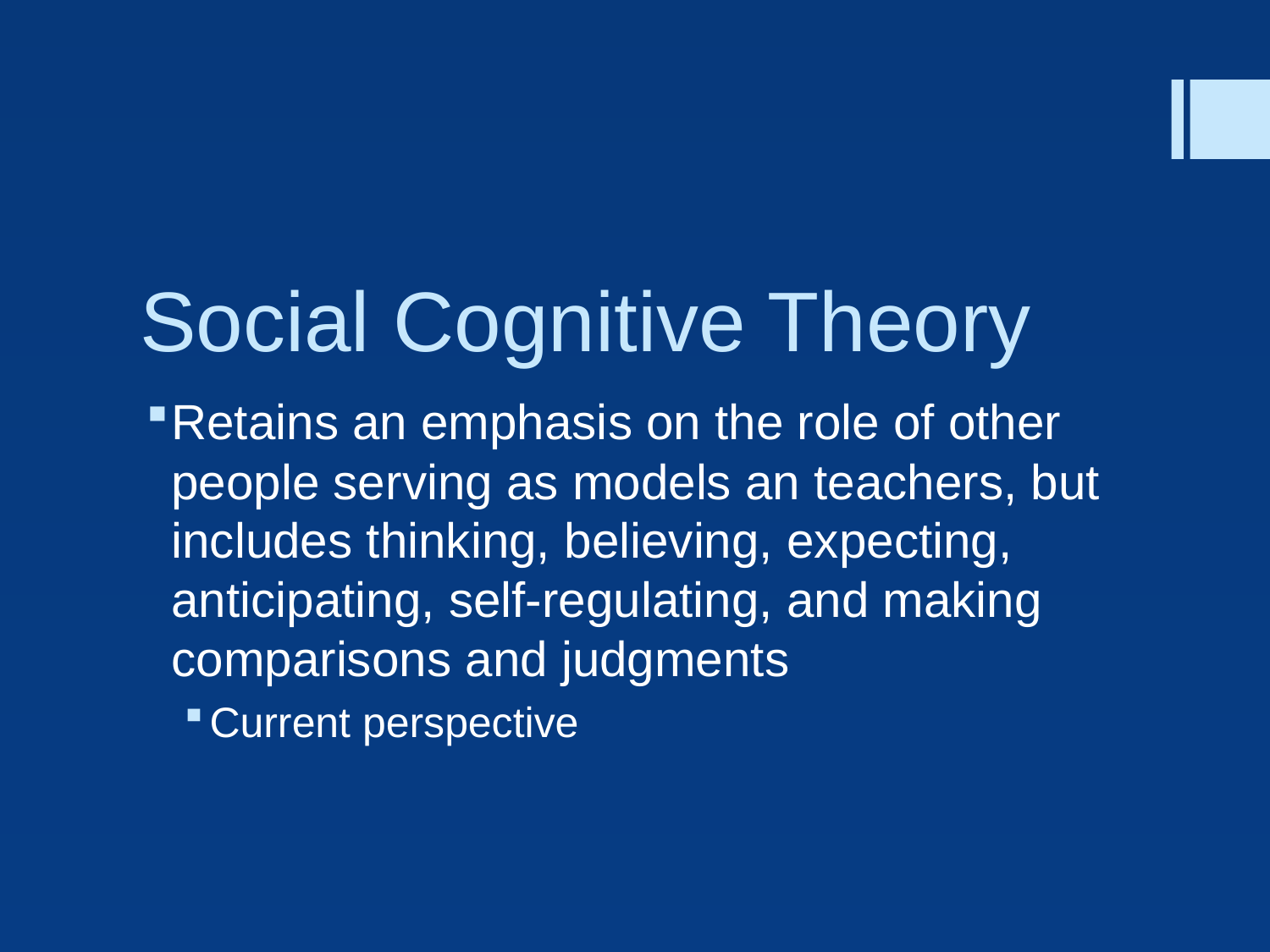

# Social Cognitive Theory
Retains an emphasis on the role of other people serving as models an teachers, but includes thinking, believing, expecting, anticipating, self-regulating, and making comparisons and judgments
Current perspective